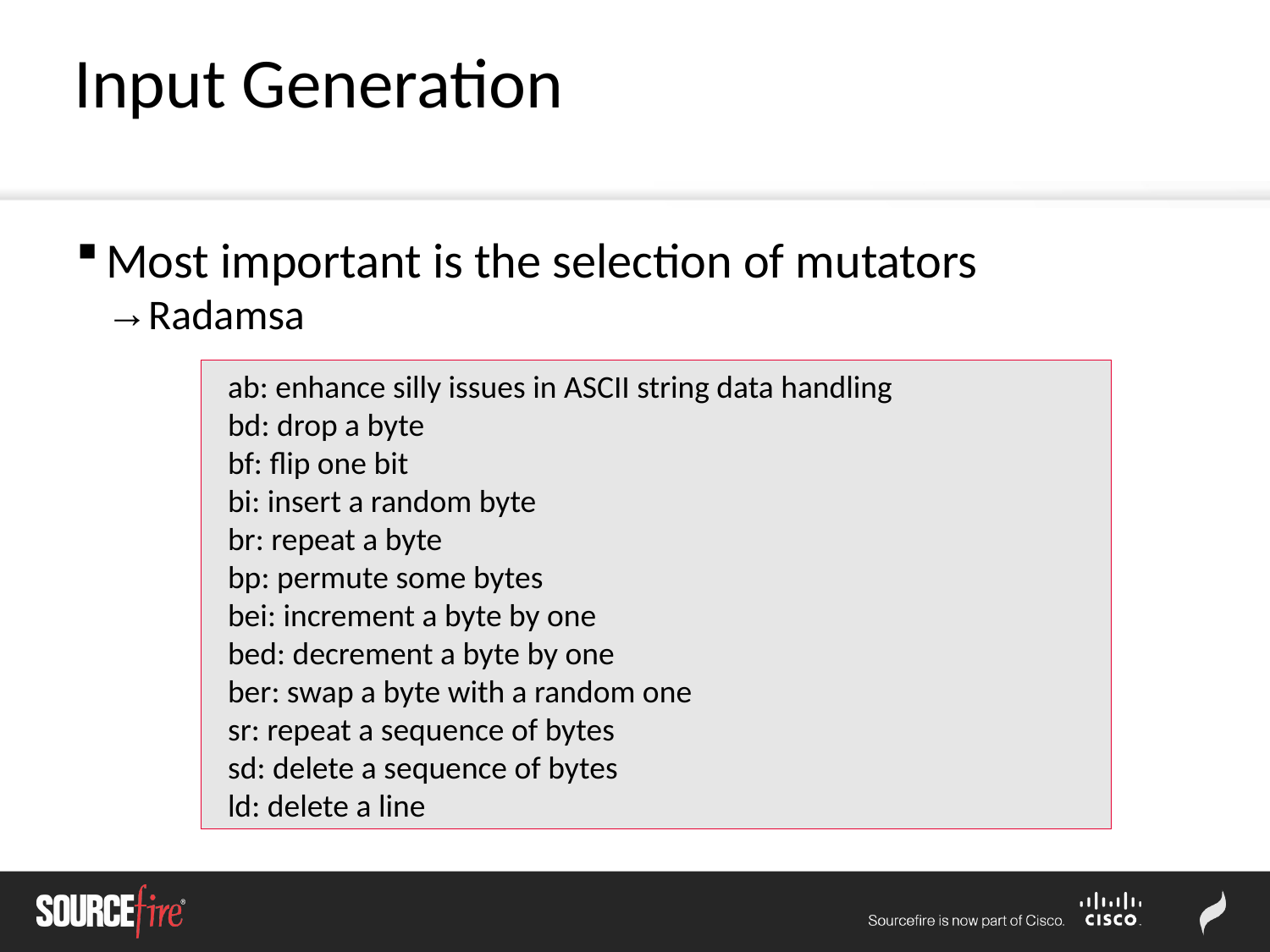

Input Generation
Most important is the selection of mutators
Radamsa
  ab: enhance silly issues in ASCII string data handling
  bd: drop a byte
  bf: flip one bit
  bi: insert a random byte
  br: repeat a byte
  bp: permute some bytes
  bei: increment a byte by one
  bed: decrement a byte by one
  ber: swap a byte with a random one
  sr: repeat a sequence of bytes
  sd: delete a sequence of bytes
  ld: delete a line